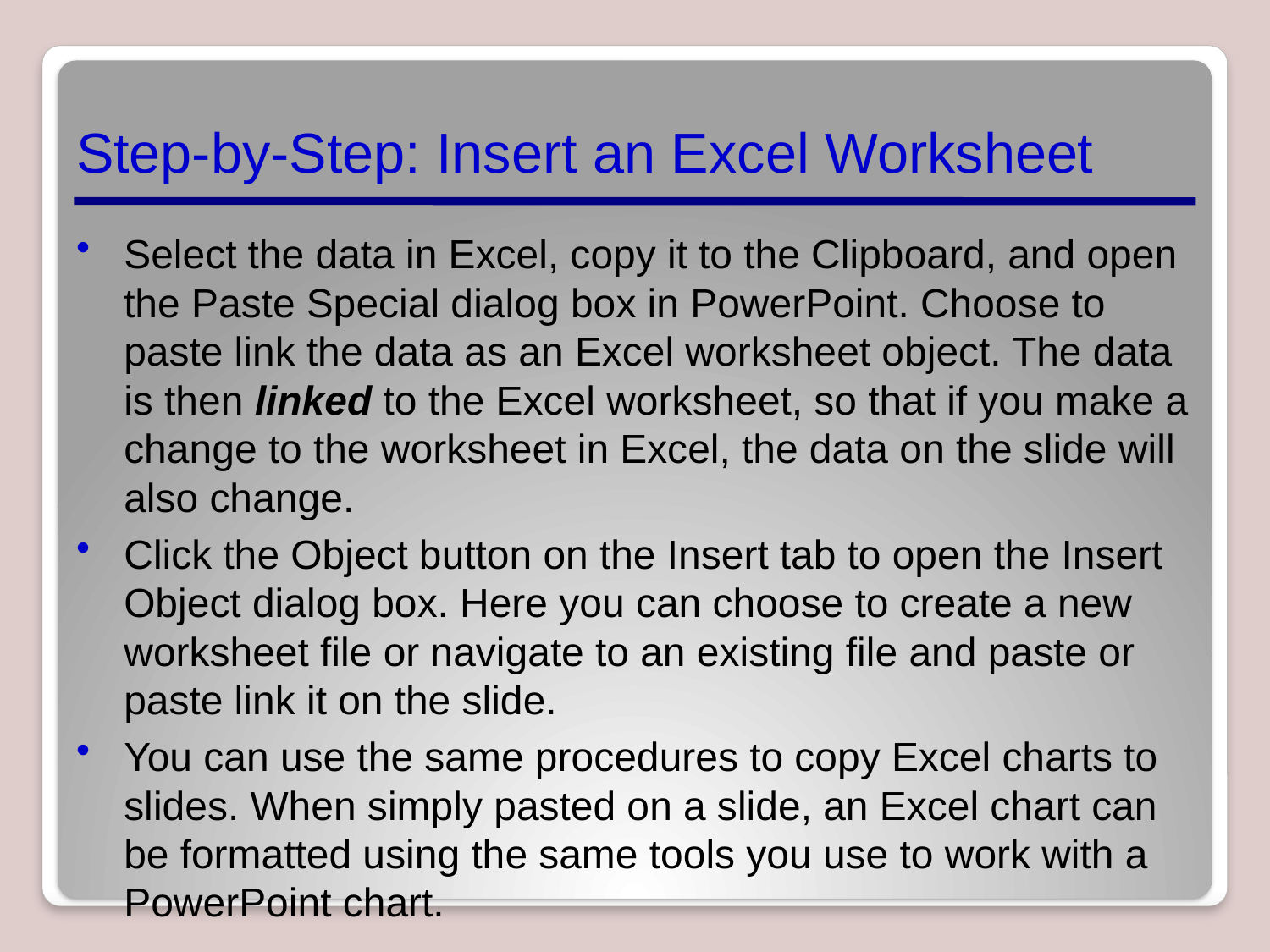

# Step-by-Step: Insert an Excel Worksheet
Select the data in Excel, copy it to the Clipboard, and open the Paste Special dialog box in PowerPoint. Choose to paste link the data as an Excel worksheet object. The data is then linked to the Excel worksheet, so that if you make a change to the worksheet in Excel, the data on the slide will also change.
Click the Object button on the Insert tab to open the Insert Object dialog box. Here you can choose to create a new worksheet file or navigate to an existing file and paste or paste link it on the slide.
You can use the same procedures to copy Excel charts to slides. When simply pasted on a slide, an Excel chart can be formatted using the same tools you use to work with a PowerPoint chart.